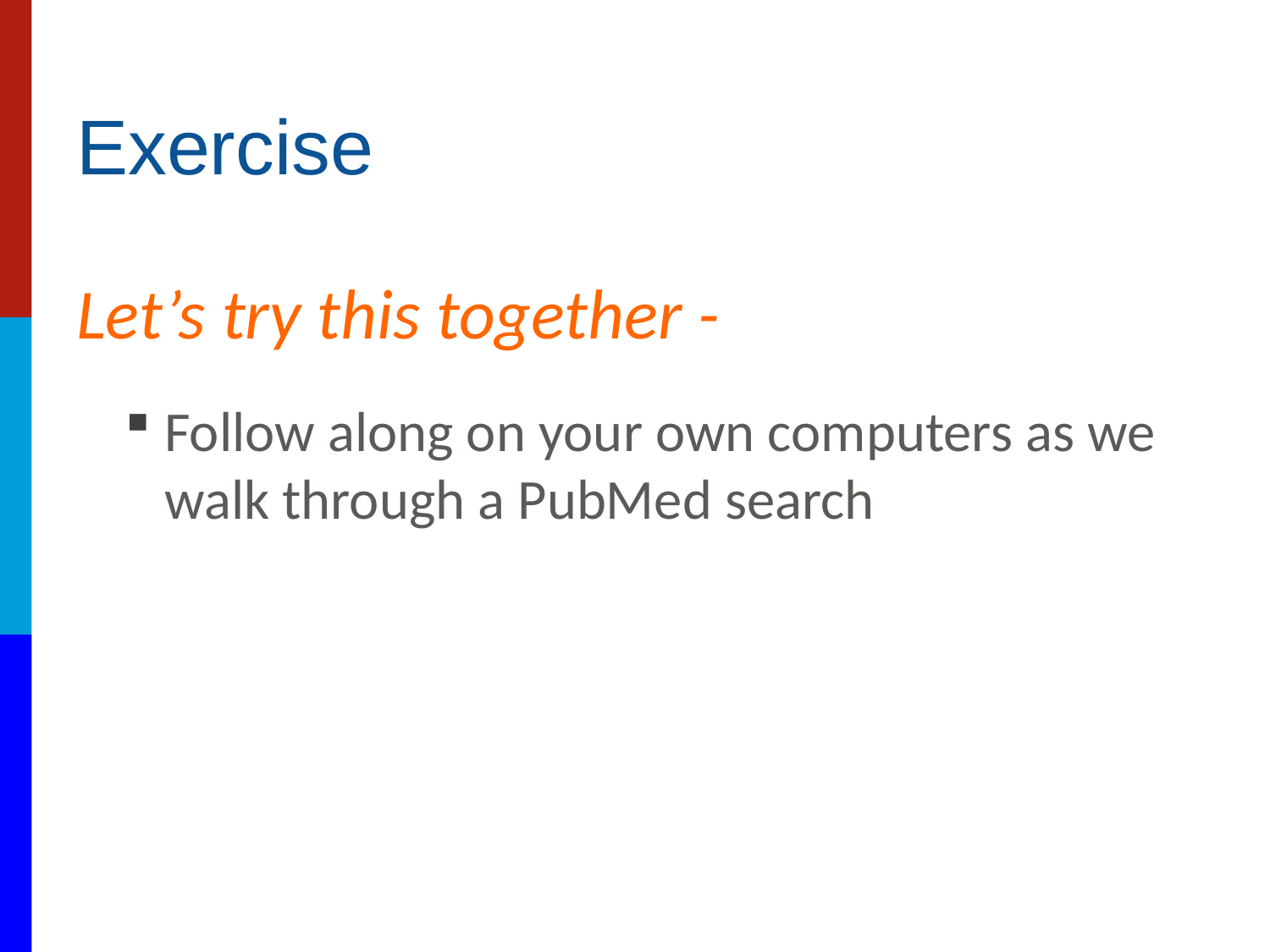

# Exercise
Let’s try this together -
Follow along on your own computers as we walk through a PubMed search
The following slides are from the IUATLD SORT-IT course, courtesy of Dr A Shanti, WHO RNTCP Consultant